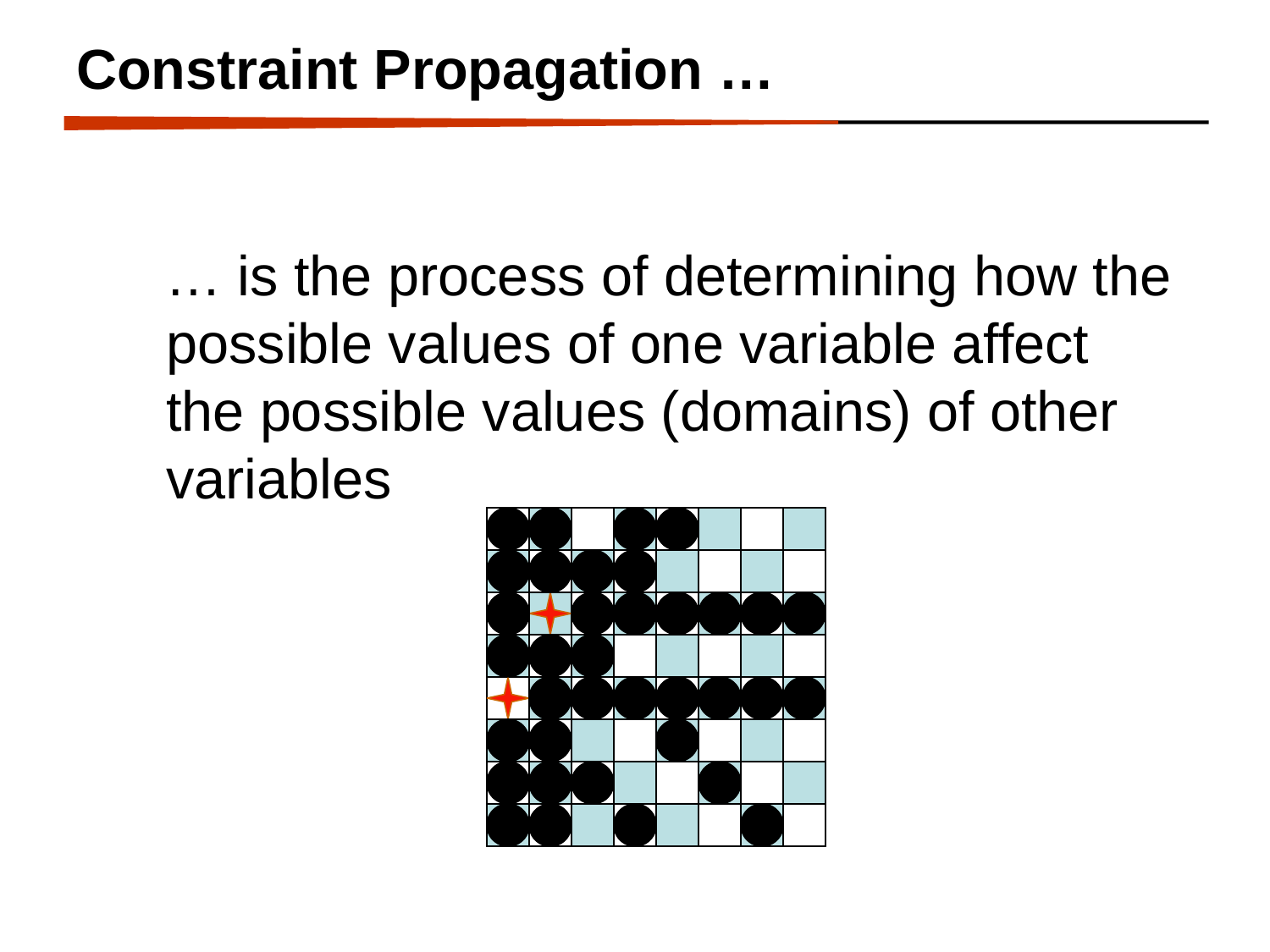

# Constraint Propagation …
   … is the process of determining how the possible values of one variable affect the possible values (domains) of other variables